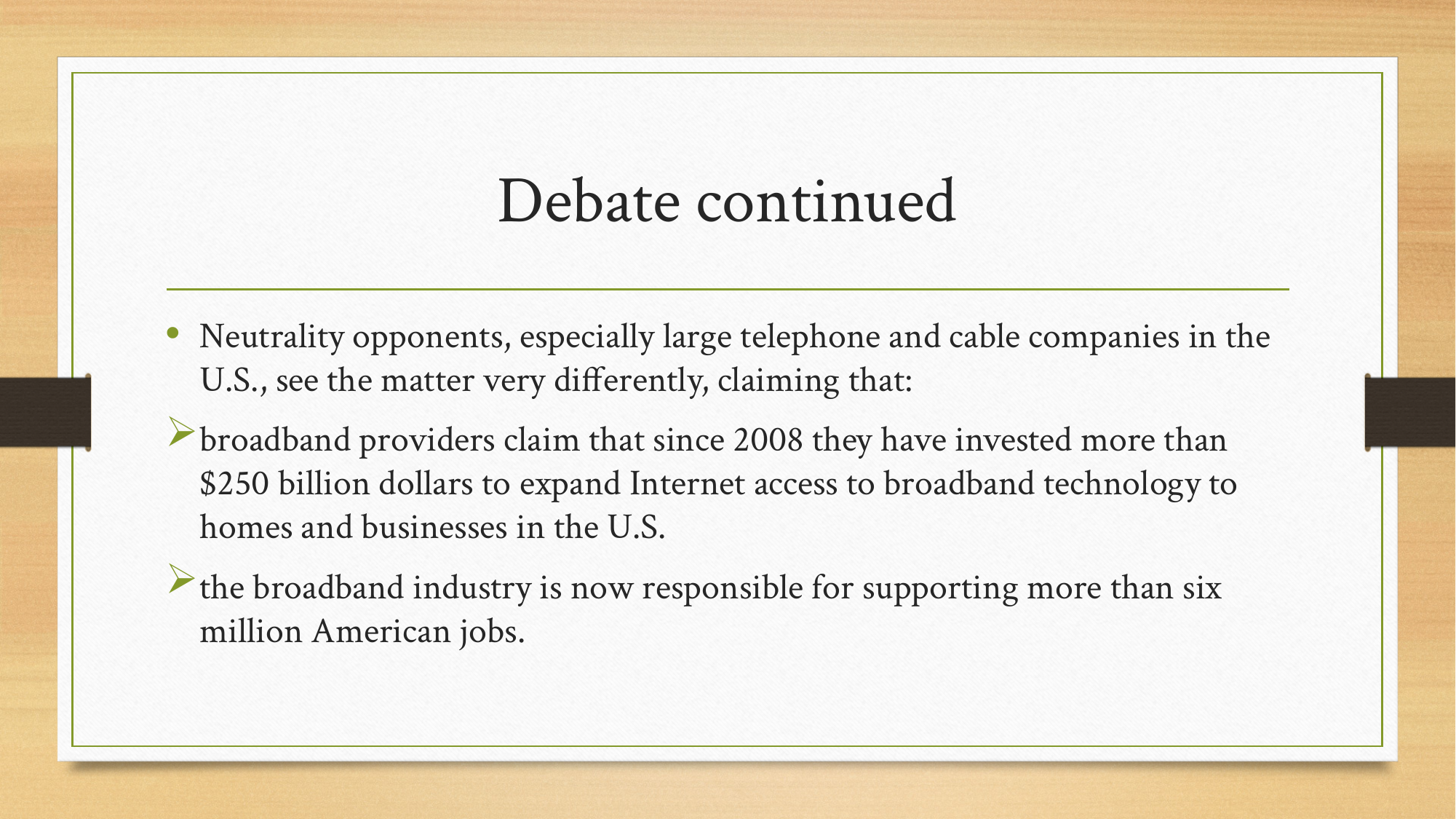

# Debate continued
Neutrality opponents, especially large telephone and cable companies in the U.S., see the matter very differently, claiming that:
broadband providers claim that since 2008 they have invested more than $250 billion dollars to expand Internet access to broadband technology to homes and businesses in the U.S.
the broadband industry is now responsible for supporting more than six million American jobs.